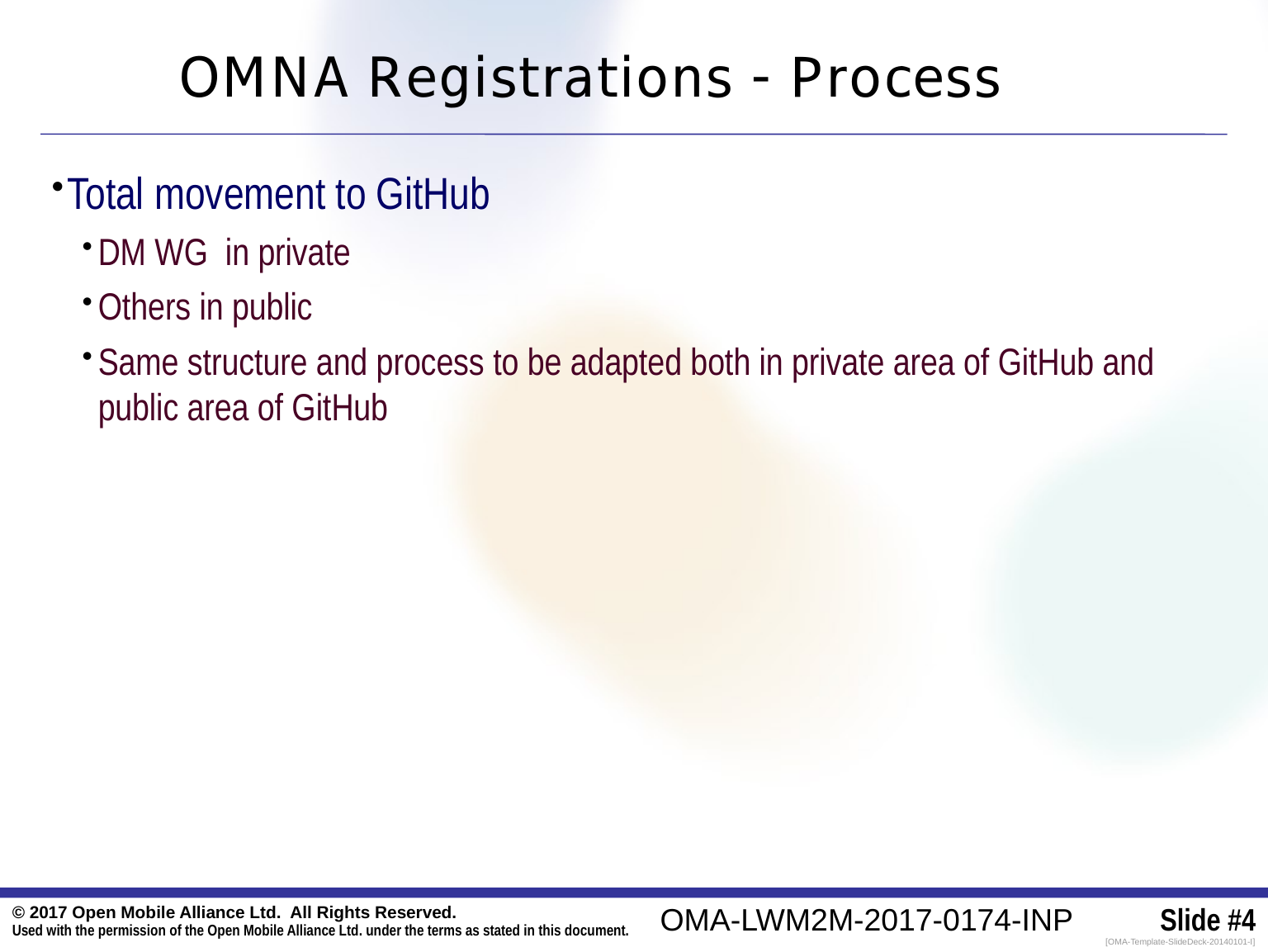

OMNA Registrations - Process
Total movement to GitHub
DM WG  in private
Others in public
Same structure and process to be adapted both in private area of GitHub and public area of GitHub